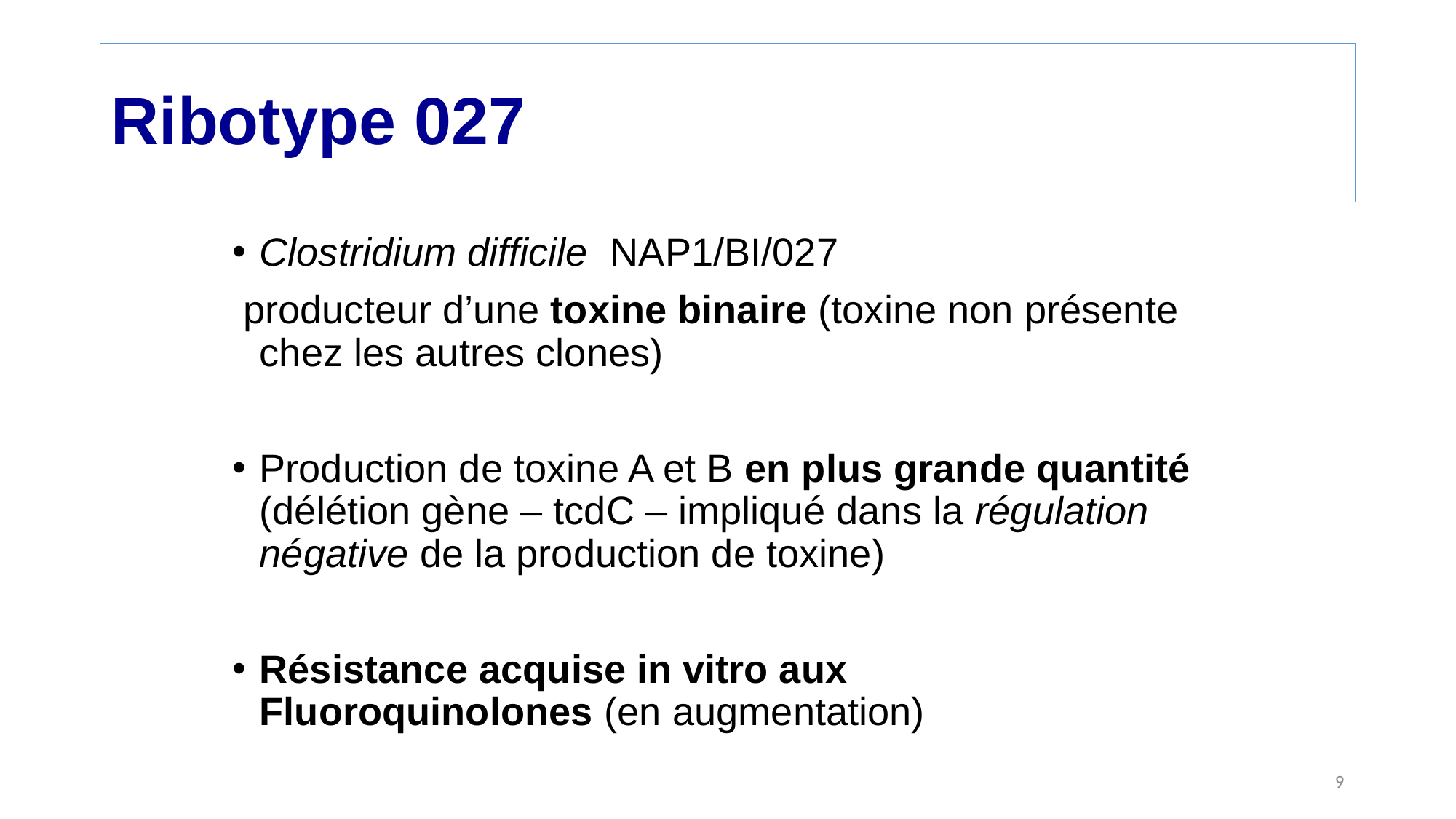

# Ribotype 027
Clostridium difficile  NAP1/BI/027
 producteur d’une toxine binaire (toxine non présente chez les autres clones)

Production de toxine A et B en plus grande quantité (délétion gène – tcdC – impliqué dans la régulation négative de la production de toxine)

Résistance acquise in vitro aux Fluoroquinolones (en augmentation)

9